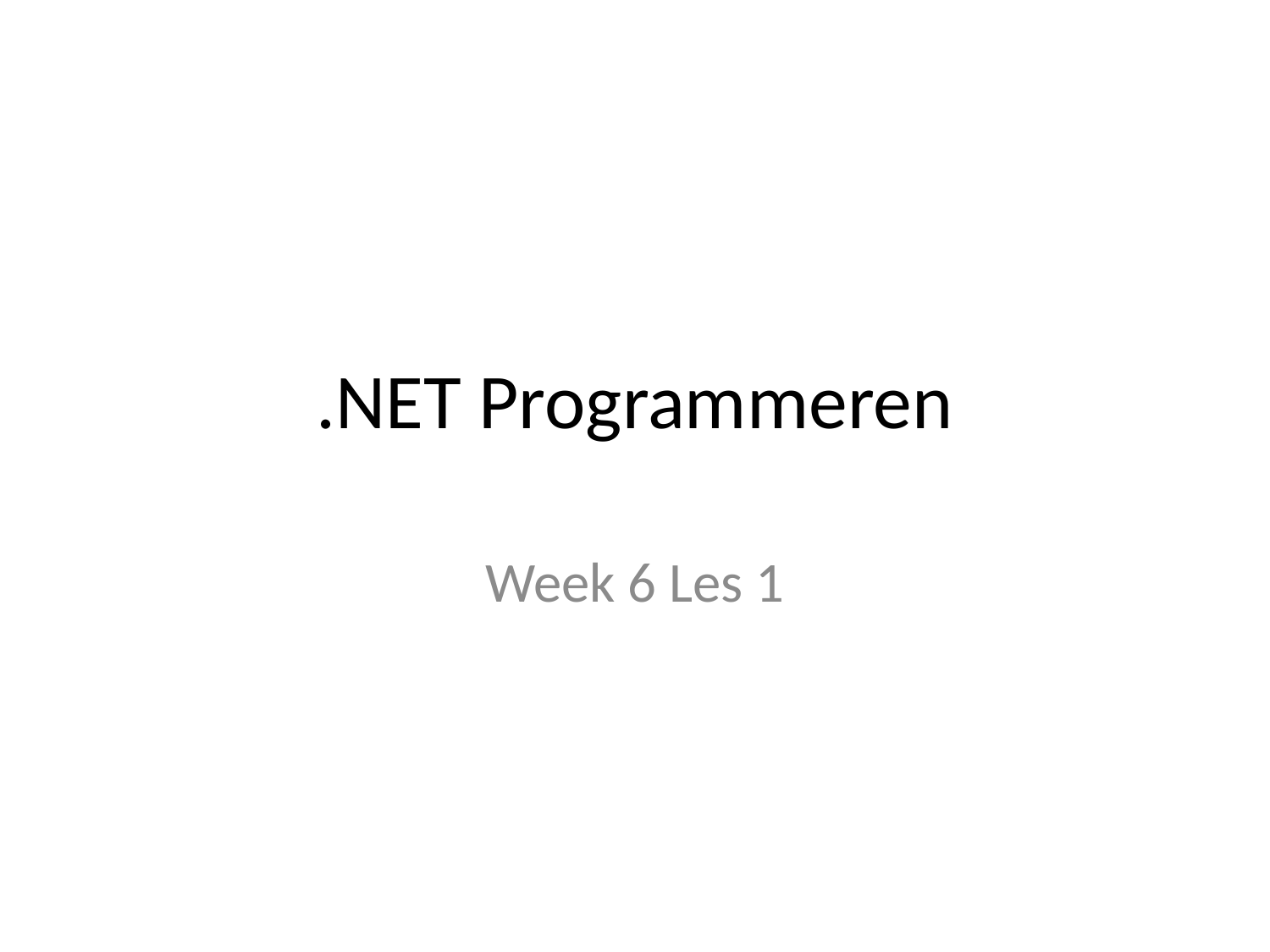

# .NET Programmeren
Week 6 Les 1